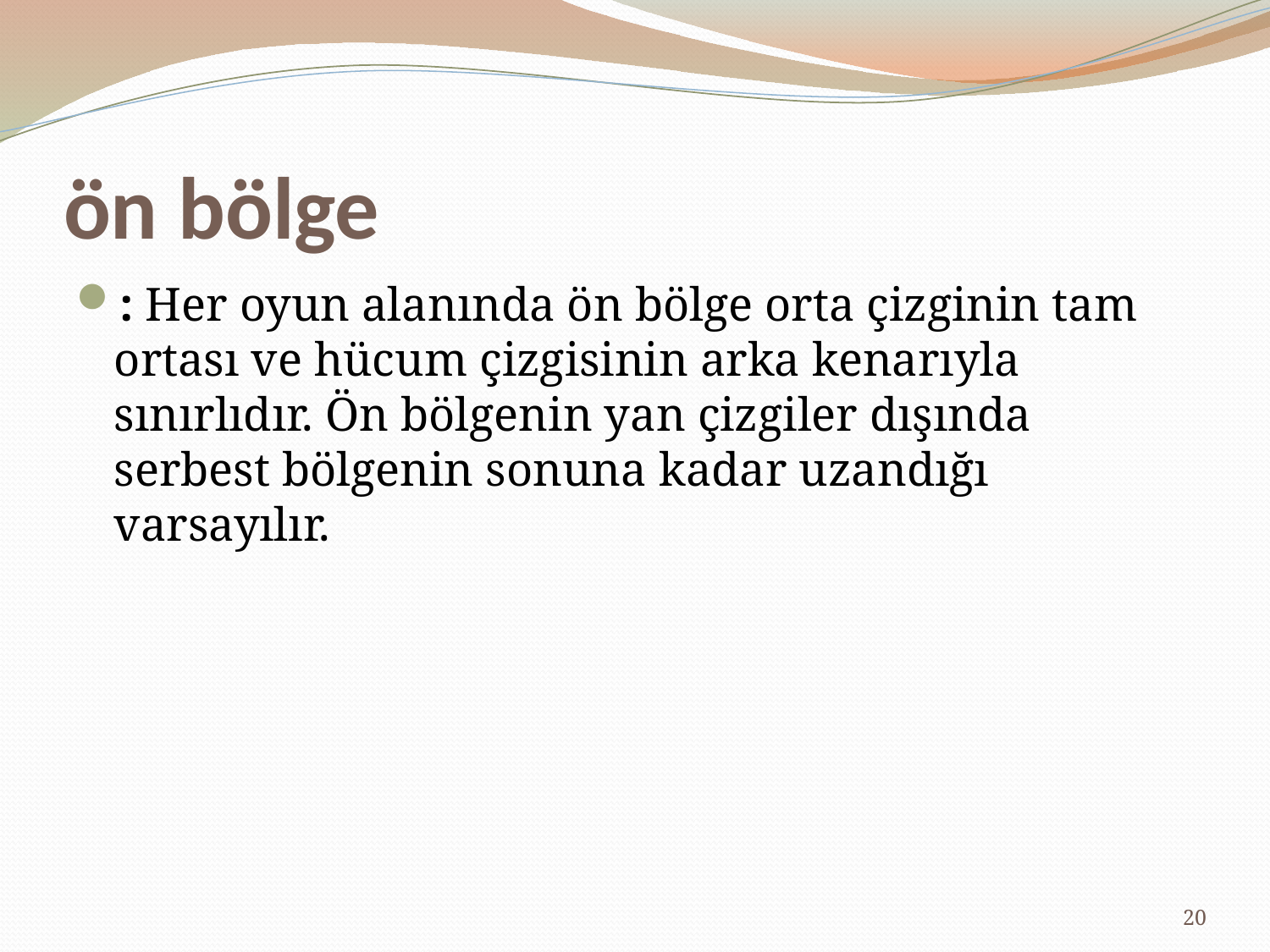

# ön bölge
: Her oyun alanında ön bölge orta çizginin tam ortası ve hücum çizgisinin arka kenarıyla sınırlıdır. Ön bölgenin yan çizgiler dışında serbest bölgenin sonuna kadar uzandığı varsayılır.

20